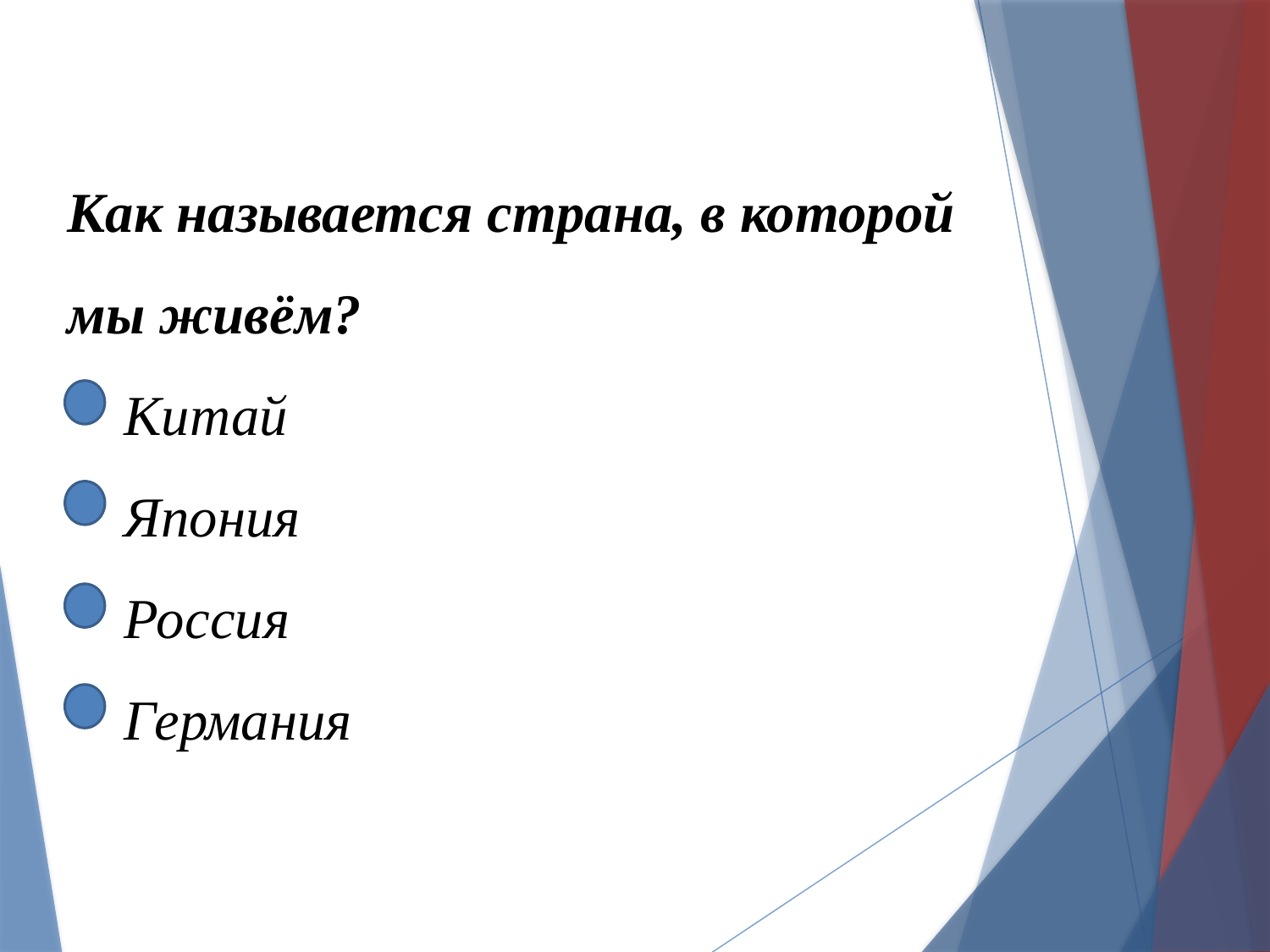

Как называется страна, в которой мы живём?
    Китай
    Япония
    Россия
    Германия